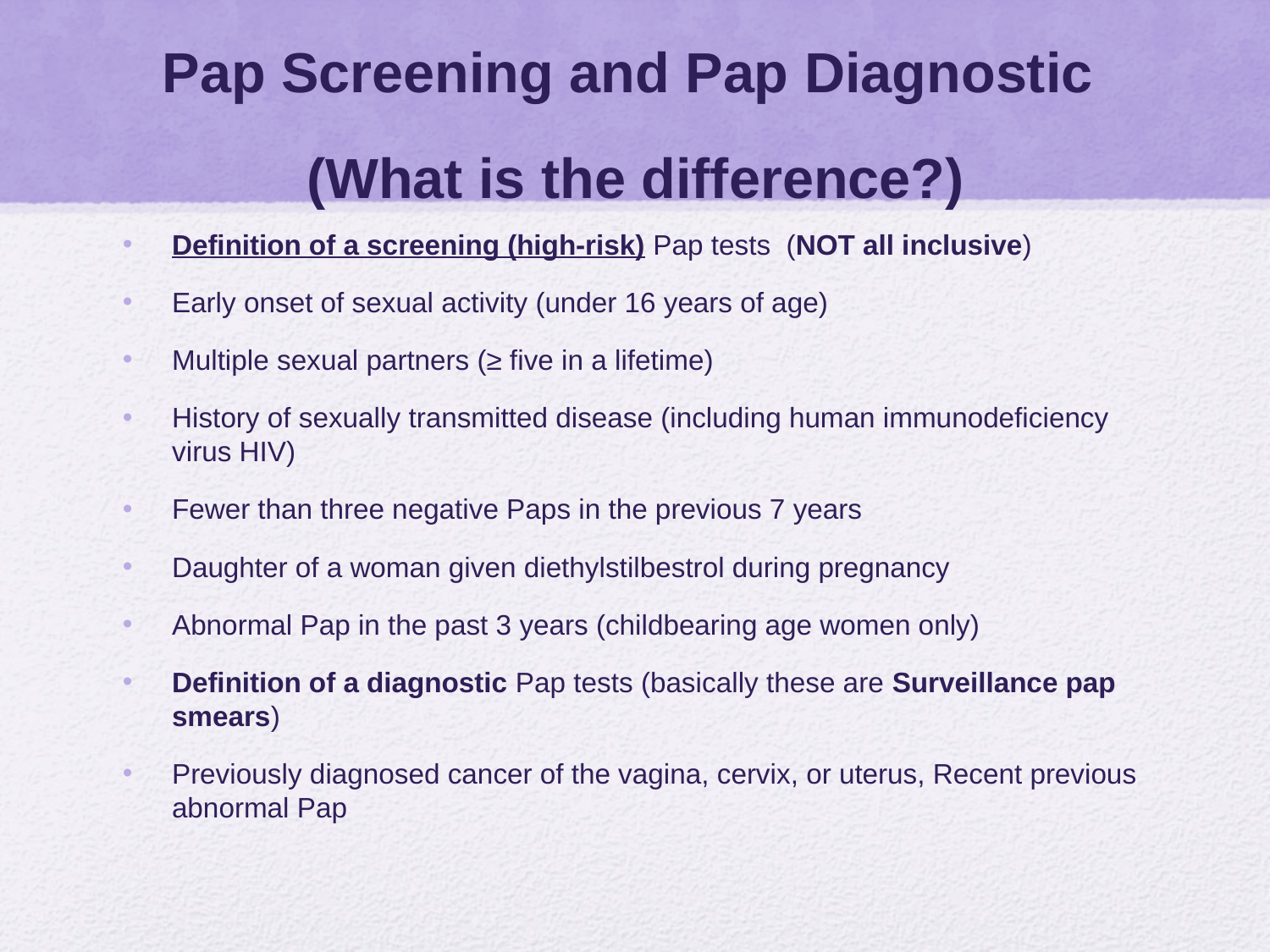

# Pap Screening and Pap Diagnostic (What is the difference?)
Definition of a screening (high-risk) Pap tests  (NOT all inclusive)
Early onset of sexual activity (under 16 years of age)
Multiple sexual partners (≥ five in a lifetime)
History of sexually transmitted disease (including human immunodeficiency virus HIV)
Fewer than three negative Paps in the previous 7 years
Daughter of a woman given diethylstilbestrol during pregnancy
Abnormal Pap in the past 3 years (childbearing age women only)
Definition of a diagnostic Pap tests (basically these are Surveillance pap smears)
Previously diagnosed cancer of the vagina, cervix, or uterus, Recent previous abnormal Pap